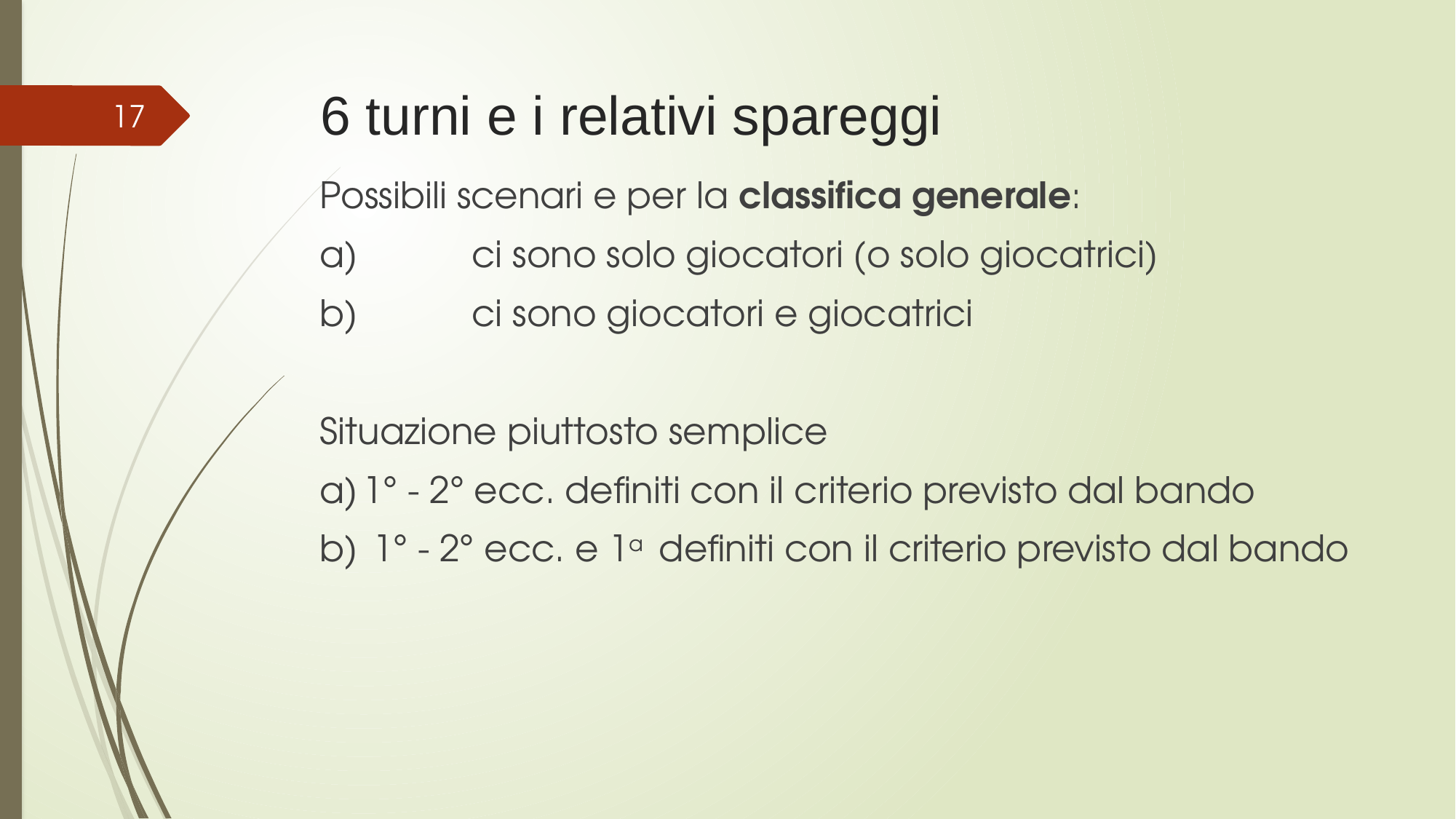

# 6 turni e i relativi spareggi
17
Possibili scenari e per la classifica generale:
a) 	ci sono solo giocatori (o solo giocatrici)
b) 	ci sono giocatori e giocatrici

Situazione piuttosto semplice
a)	1° - 2° ecc. definiti con il criterio previsto dal bando
b)	 1° - 2° ecc. e 1a  definiti con il criterio previsto dal bando